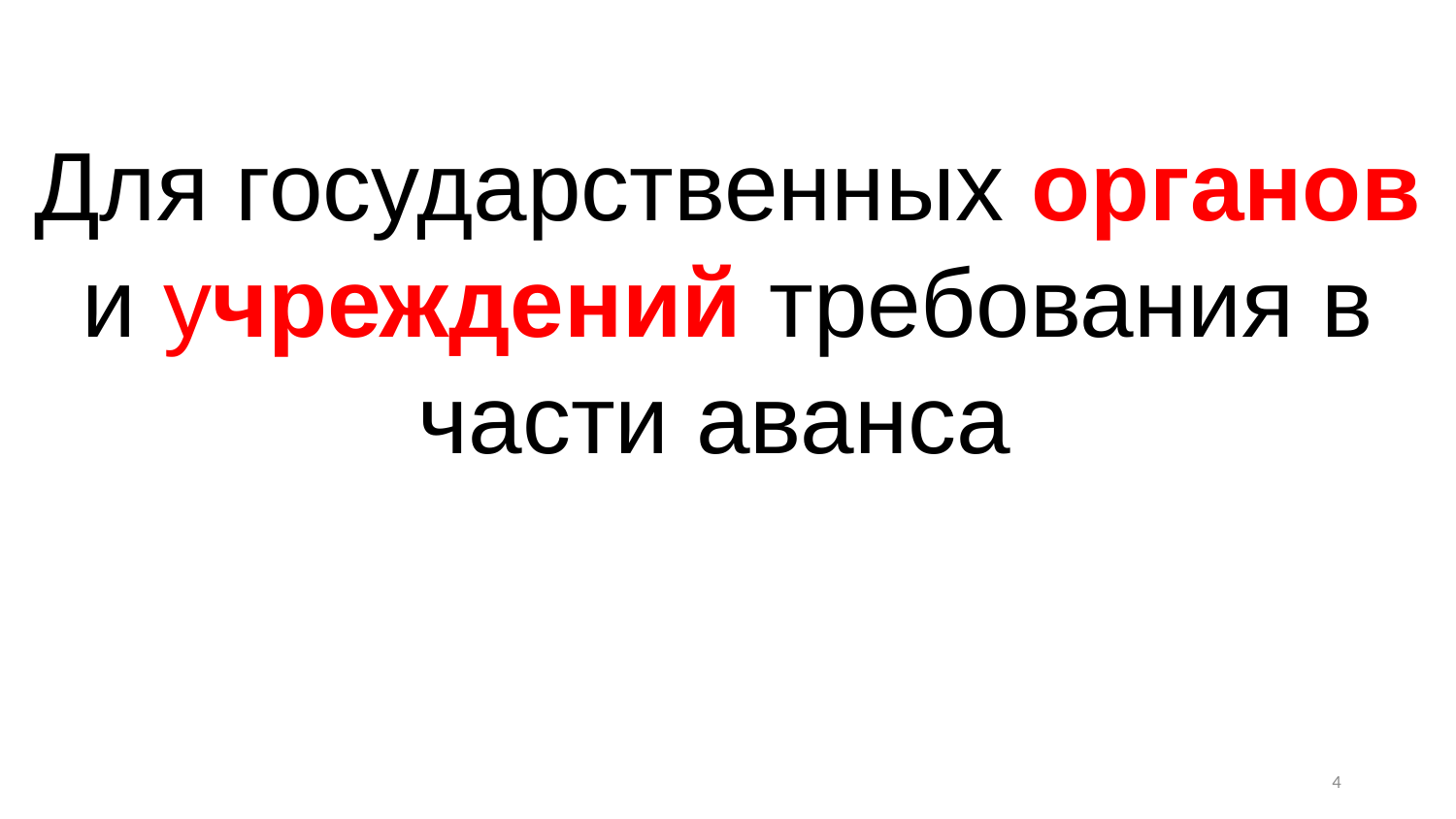

Для государственных органов и учреждений требования в части аванса
4